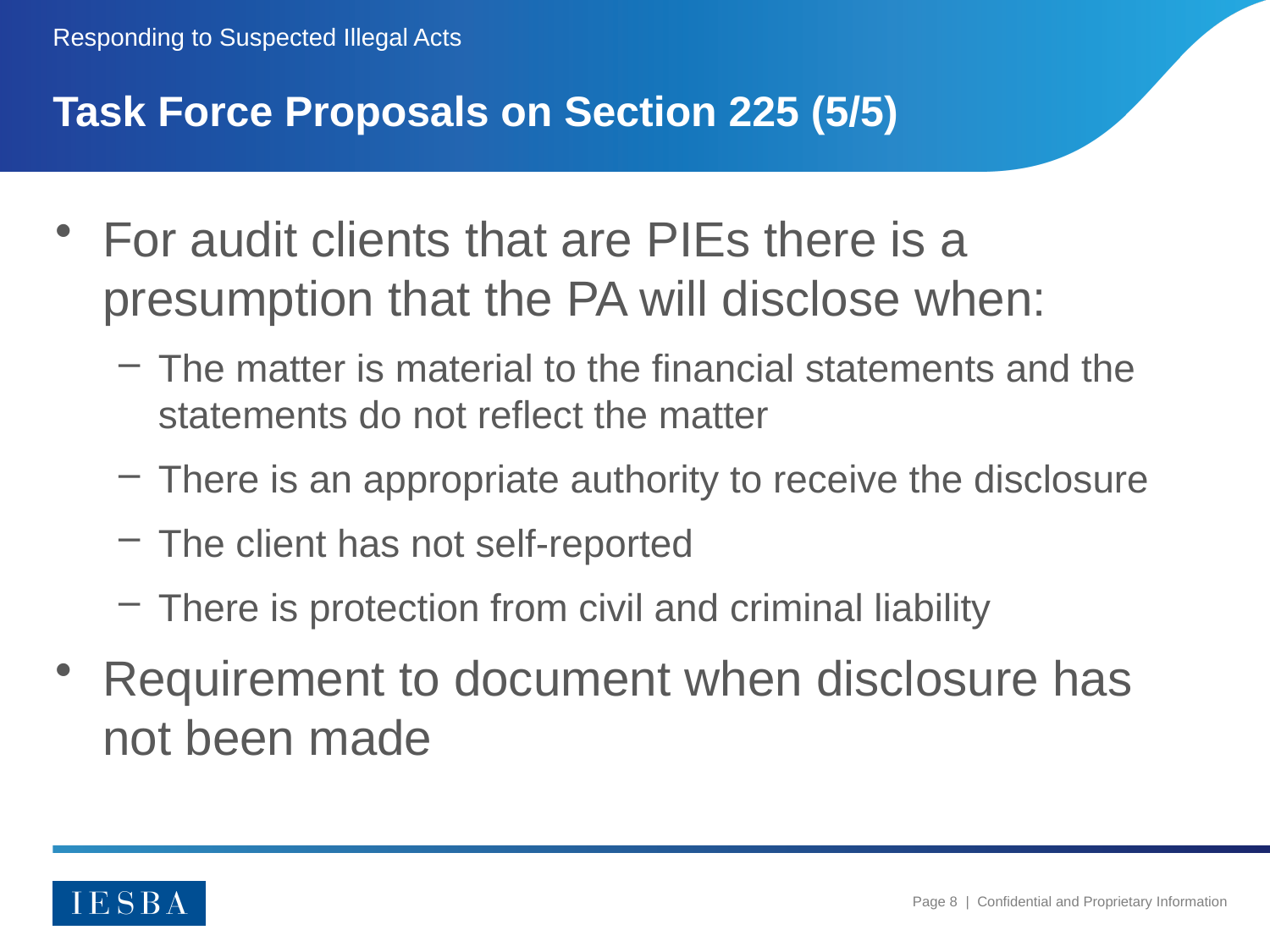

Responding to Suspected Illegal Acts

# Task Force Proposals on Section 225 (5/5)
For audit clients that are PIEs there is a presumption that the PA will disclose when:
The matter is material to the financial statements and the statements do not reflect the matter
There is an appropriate authority to receive the disclosure
The client has not self-reported
There is protection from civil and criminal liability
Requirement to document when disclosure has not been made